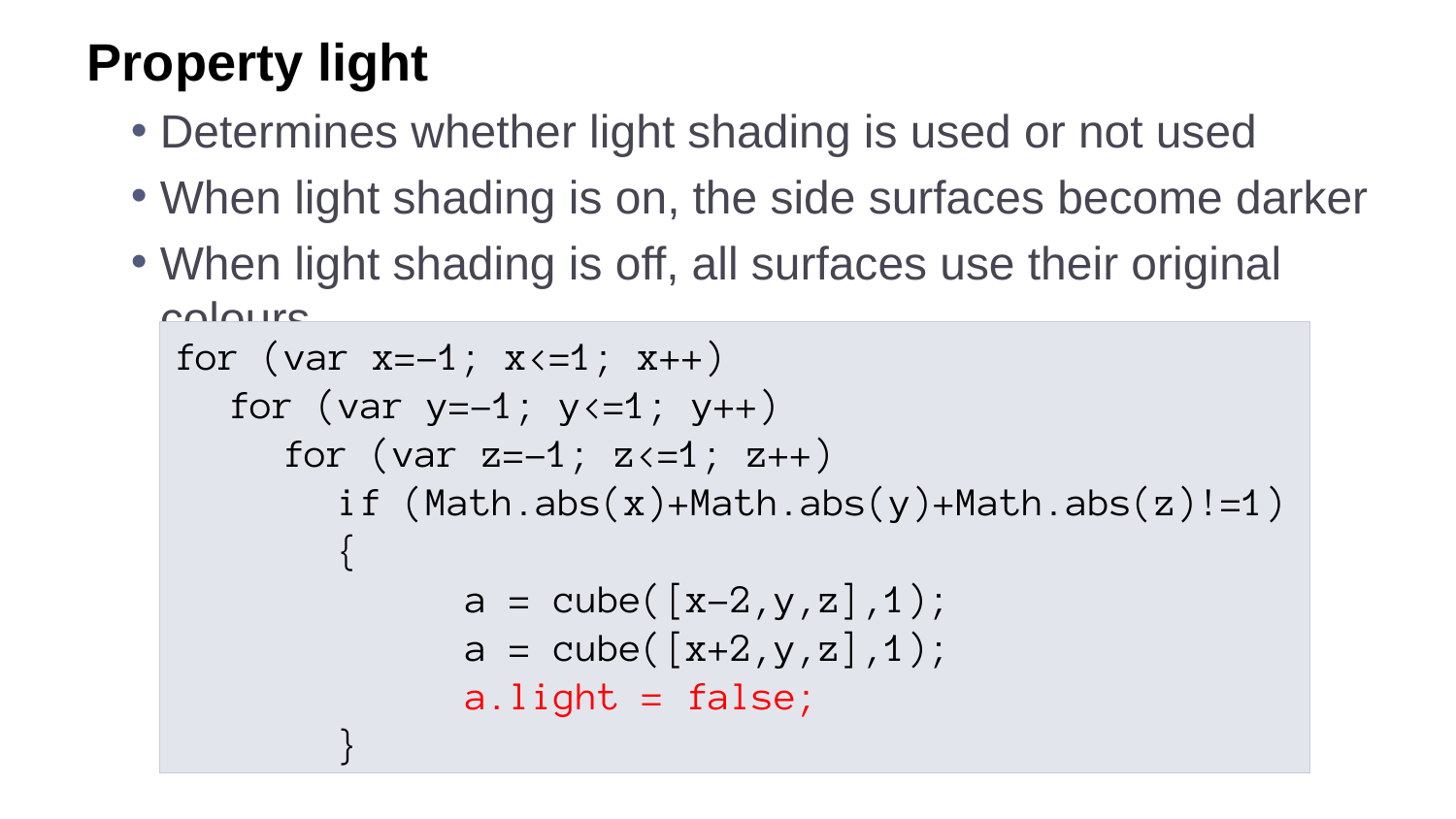

Property light
Determines whether light shading is used or not used
When light shading is on, the side surfaces become darker
When light shading is off, all surfaces use their original colours
for (var x=-1; x<=1; x++)
	for (var y=-1; y<=1; y++)
		for (var z=-1; z<=1; z++)
			if (Math.abs(x)+Math.abs(y)+Math.abs(z)!=1)
			{
				a = cube([x-2,y,z],1);
				a = cube([x+2,y,z],1);
				a.light = false;
			}